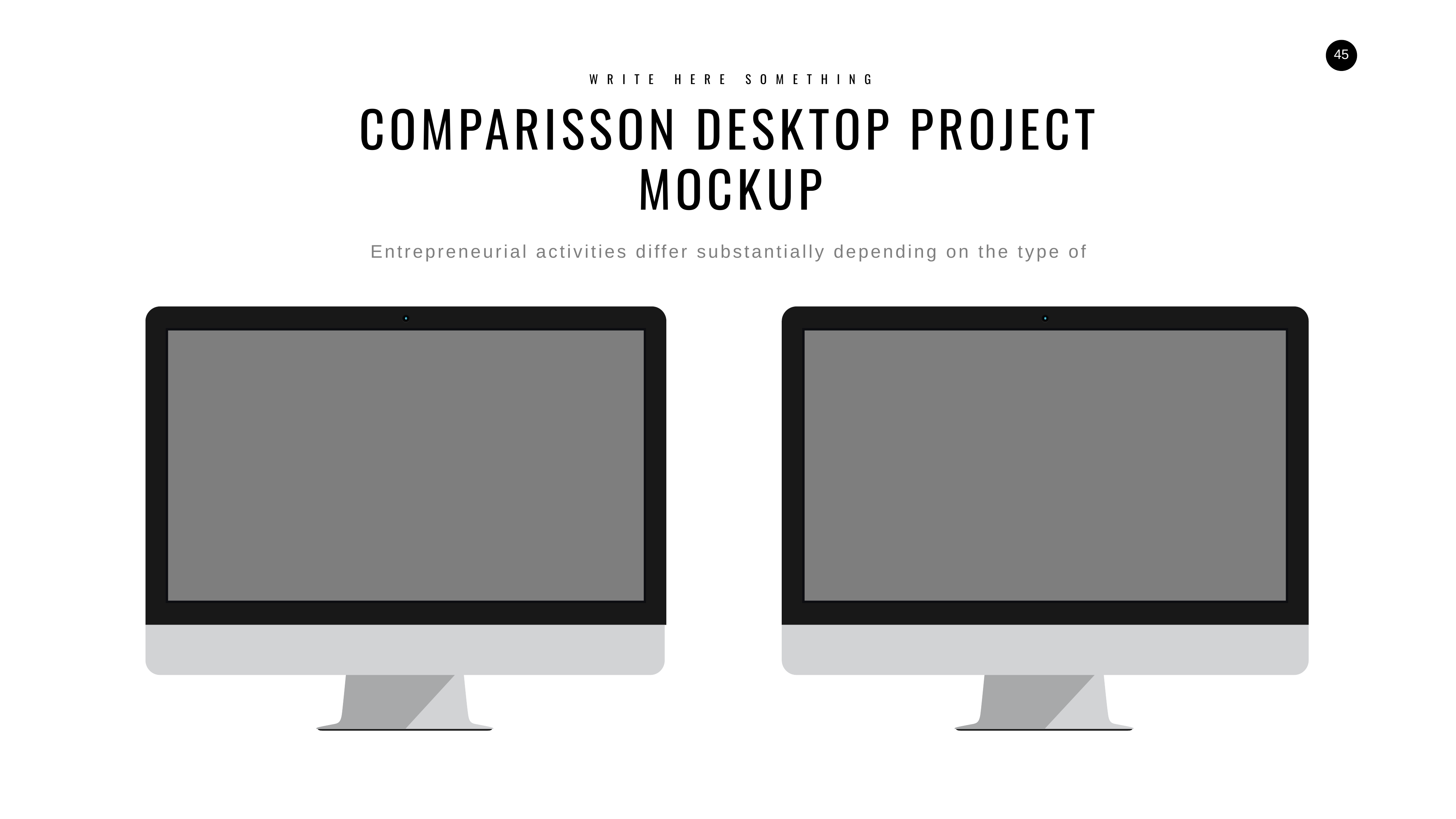

WRITE HERE SOMETHING
COMPARISSON DESKTOP PROJECT MOCKUP
Entrepreneurial activities differ substantially depending on the type of